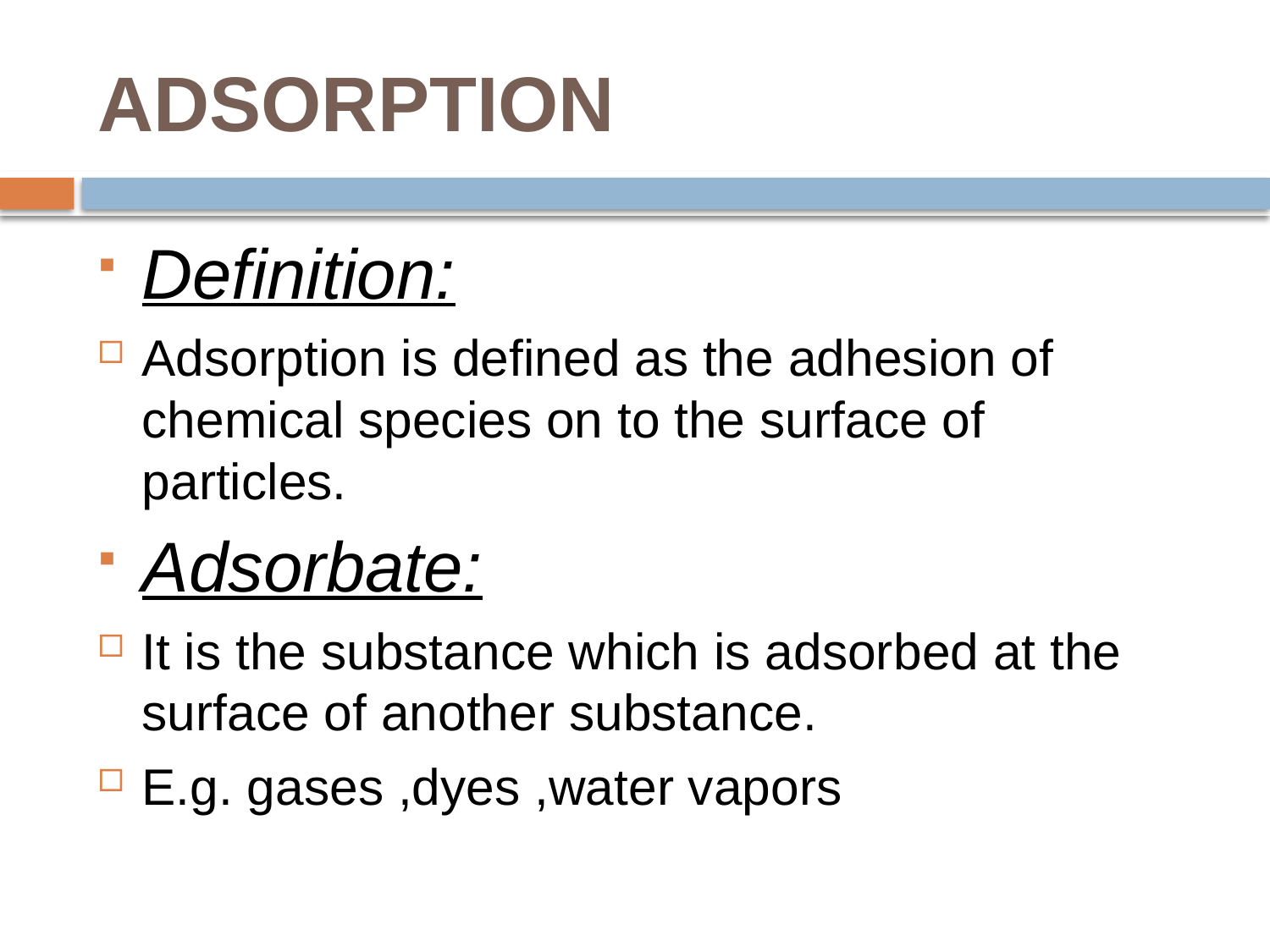

# ADSORPTION
Definition:
Adsorption is defined as the adhesion of chemical species on to the surface of particles.
Adsorbate:
It is the substance which is adsorbed at the surface of another substance.
E.g. gases ,dyes ,water vapors